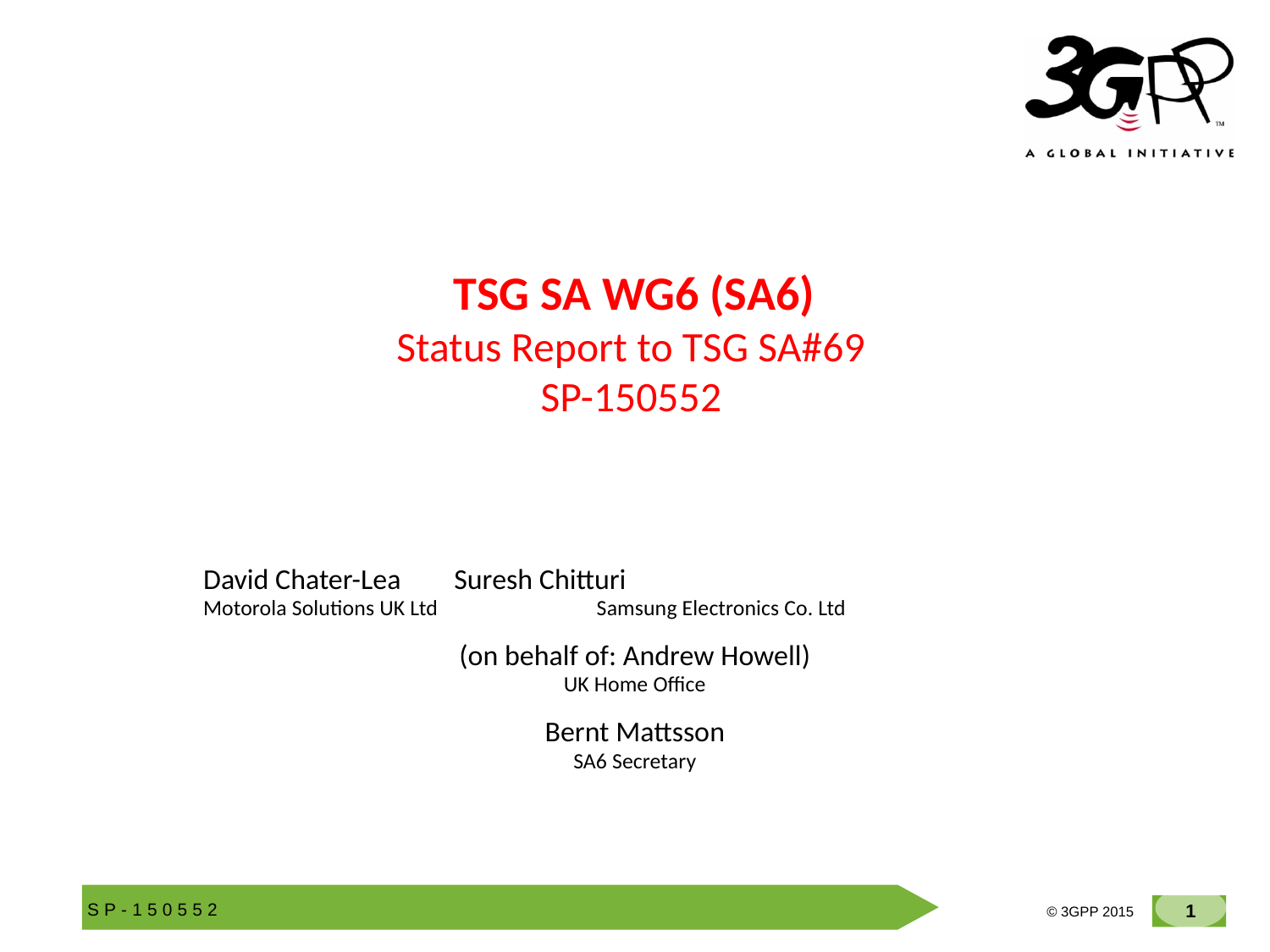

# TSG SA WG6 (SA6) Status Report to TSG SA#69 SP-150552
David Chater-Lea				     Suresh Chitturi
Motorola Solutions UK Ltd		             Samsung Electronics Co. Ltd

(on behalf of: Andrew Howell)
UK Home Office

Bernt Mattsson
SA6 Secretary